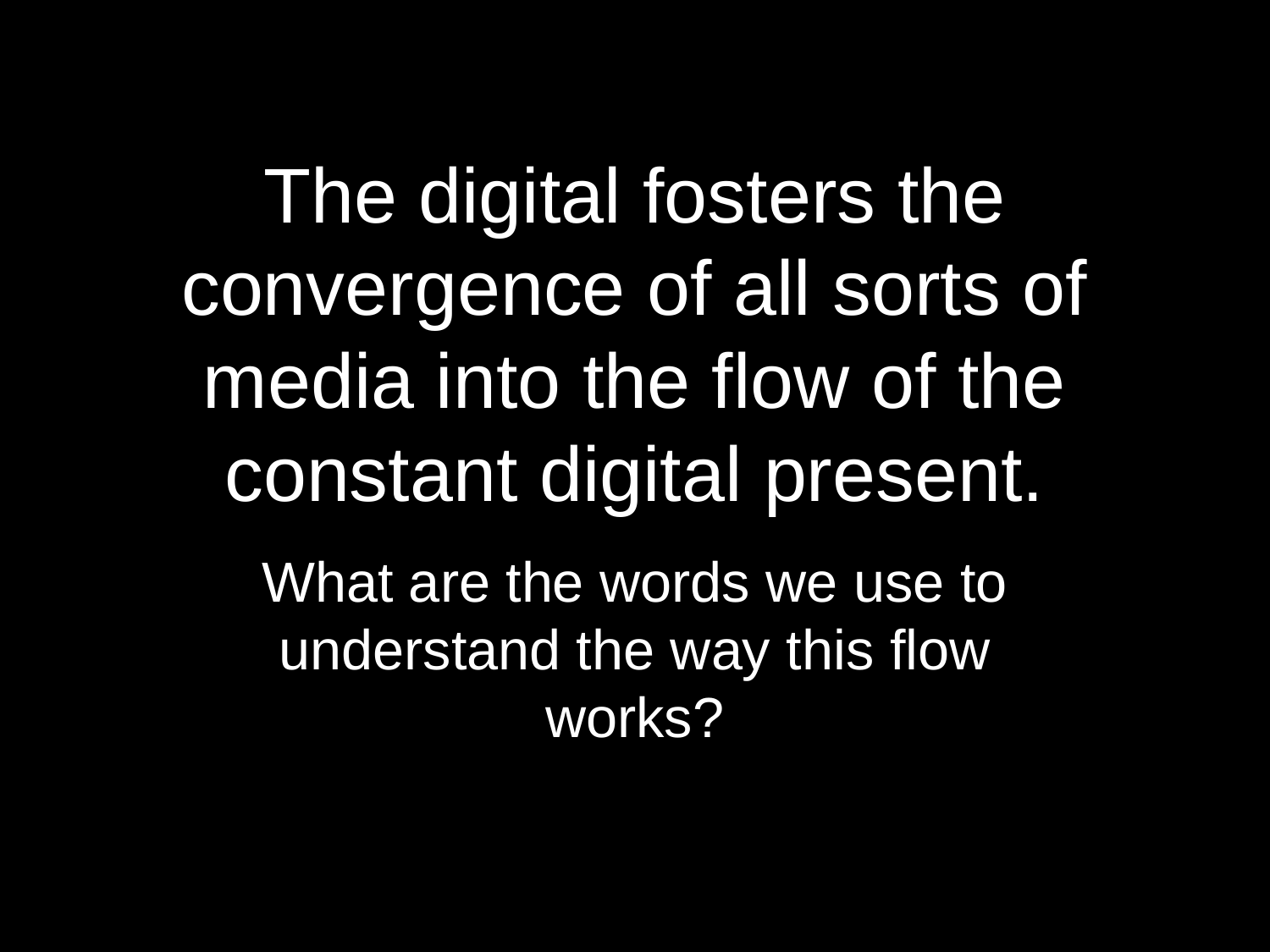

# The digital fosters the convergence of all sorts of media into the flow of the constant digital present. Donaldson v. Beckett free culture born
What are the words we use to understand the way this flow works?